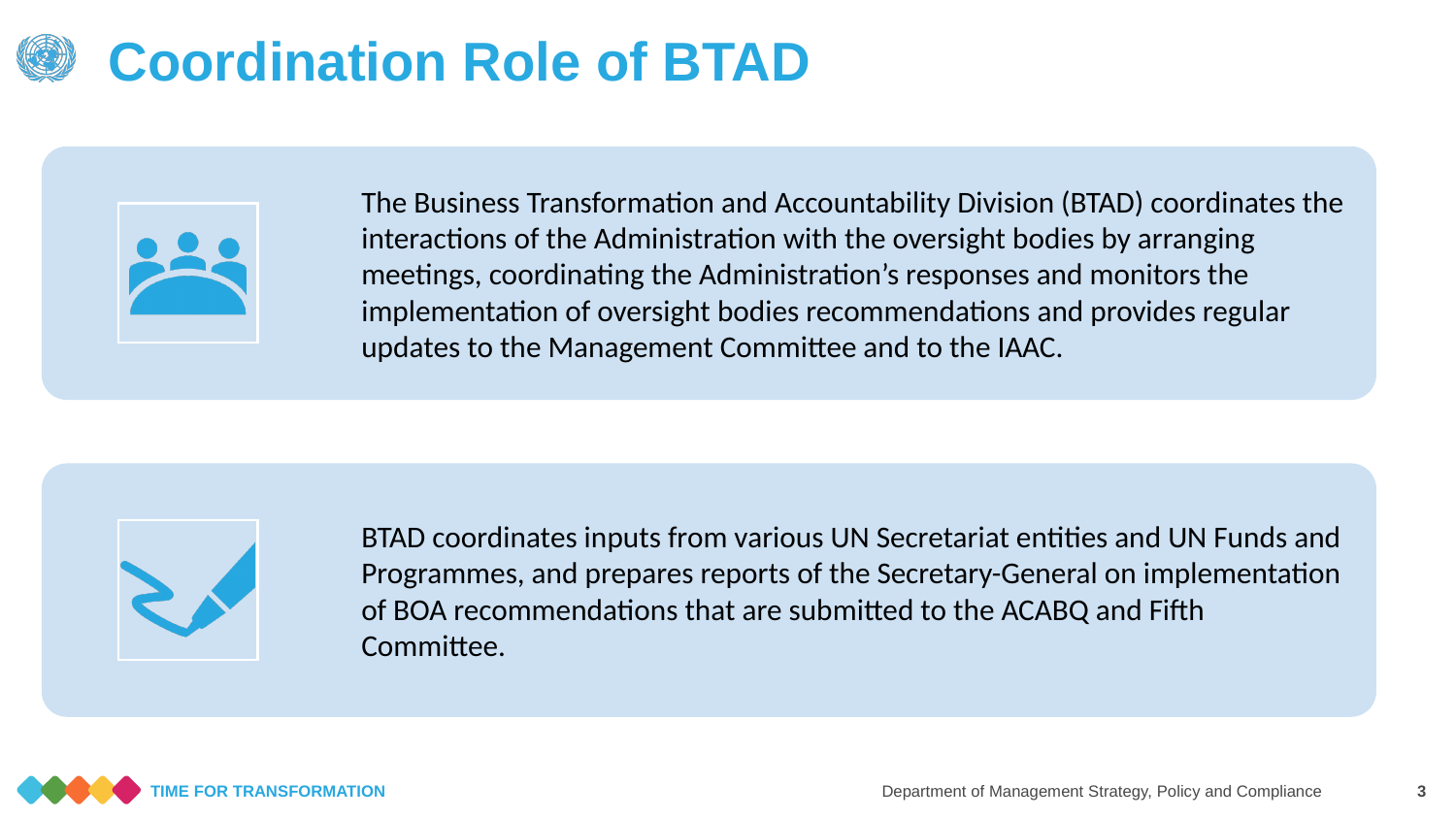

The Business Transformation and Accountability Division (BTAD) coordinates the interactions of the Administration with the oversight bodies by arranging meetings, coordinating the Administration’s responses and monitors the implementation of oversight bodies recommendations and provides regular updates to the Management Committee and to the IAAC.
BTAD coordinates inputs from various UN Secretariat entities and UN Funds and Programmes, and prepares reports of the Secretary-General on implementation of BOA recommendations that are submitted to the ACABQ and Fifth Committee.
# Coordination Role of BTAD
Department of Management Strategy, Policy and Compliance
3